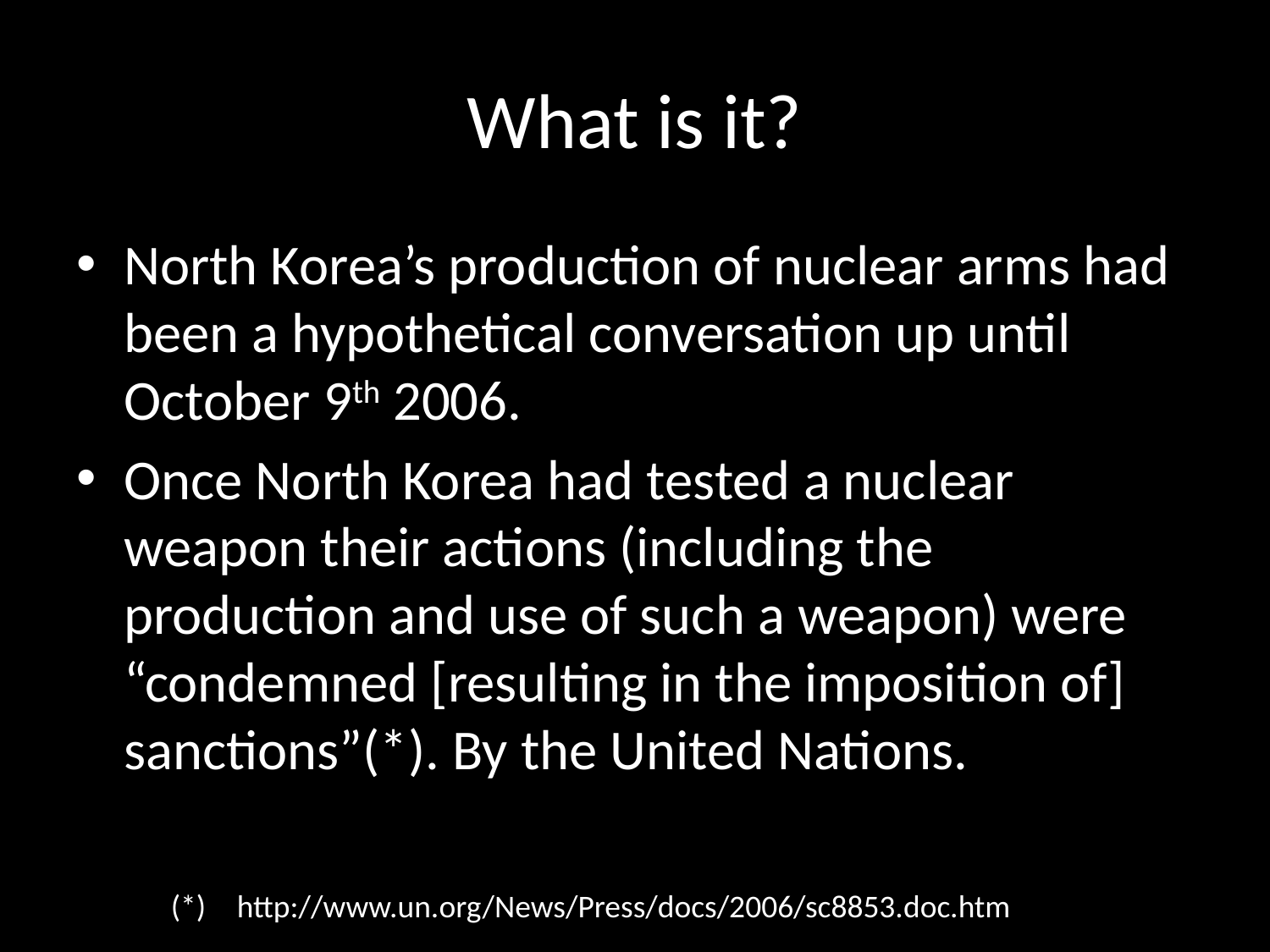

# What is it?
North Korea’s production of nuclear arms had been a hypothetical conversation up until October 9th 2006.
Once North Korea had tested a nuclear weapon their actions (including the production and use of such a weapon) were “condemned [resulting in the imposition of] sanctions”(*). By the United Nations.
(*)
http://www.un.org/News/Press/docs/2006/sc8853.doc.htm